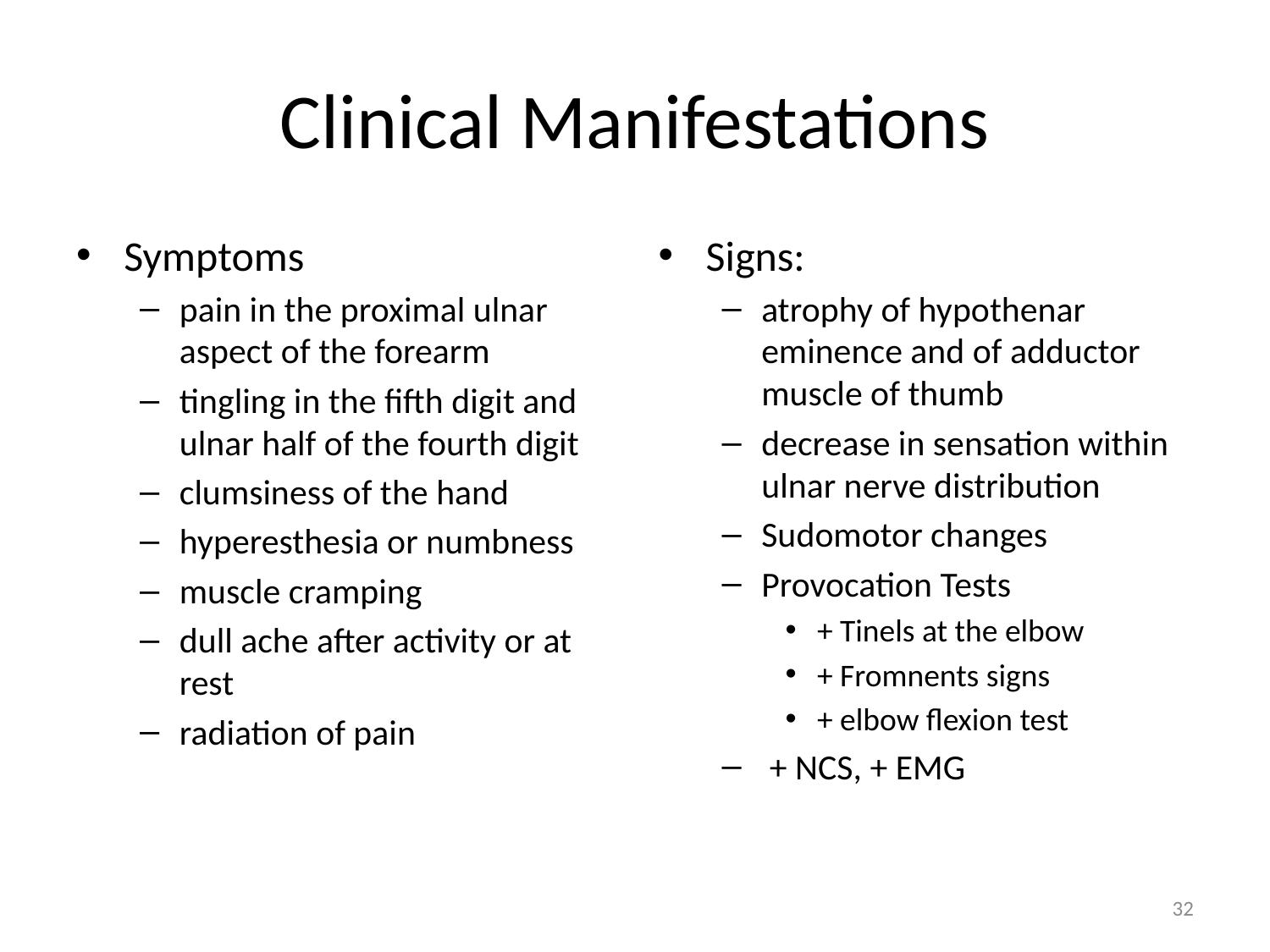

# Clinical Manifestations
Symptoms
pain in the proximal ulnar aspect of the forearm
tingling in the fifth digit and ulnar half of the fourth digit
clumsiness of the hand
hyperesthesia or numbness
muscle cramping
dull ache after activity or at rest
radiation of pain
Signs:
atrophy of hypothenar eminence and of adductor muscle of thumb
decrease in sensation within ulnar nerve distribution
Sudomotor changes
Provocation Tests
+ Tinels at the elbow
+ Fromnents signs
+ elbow flexion test
 + NCS, + EMG

32